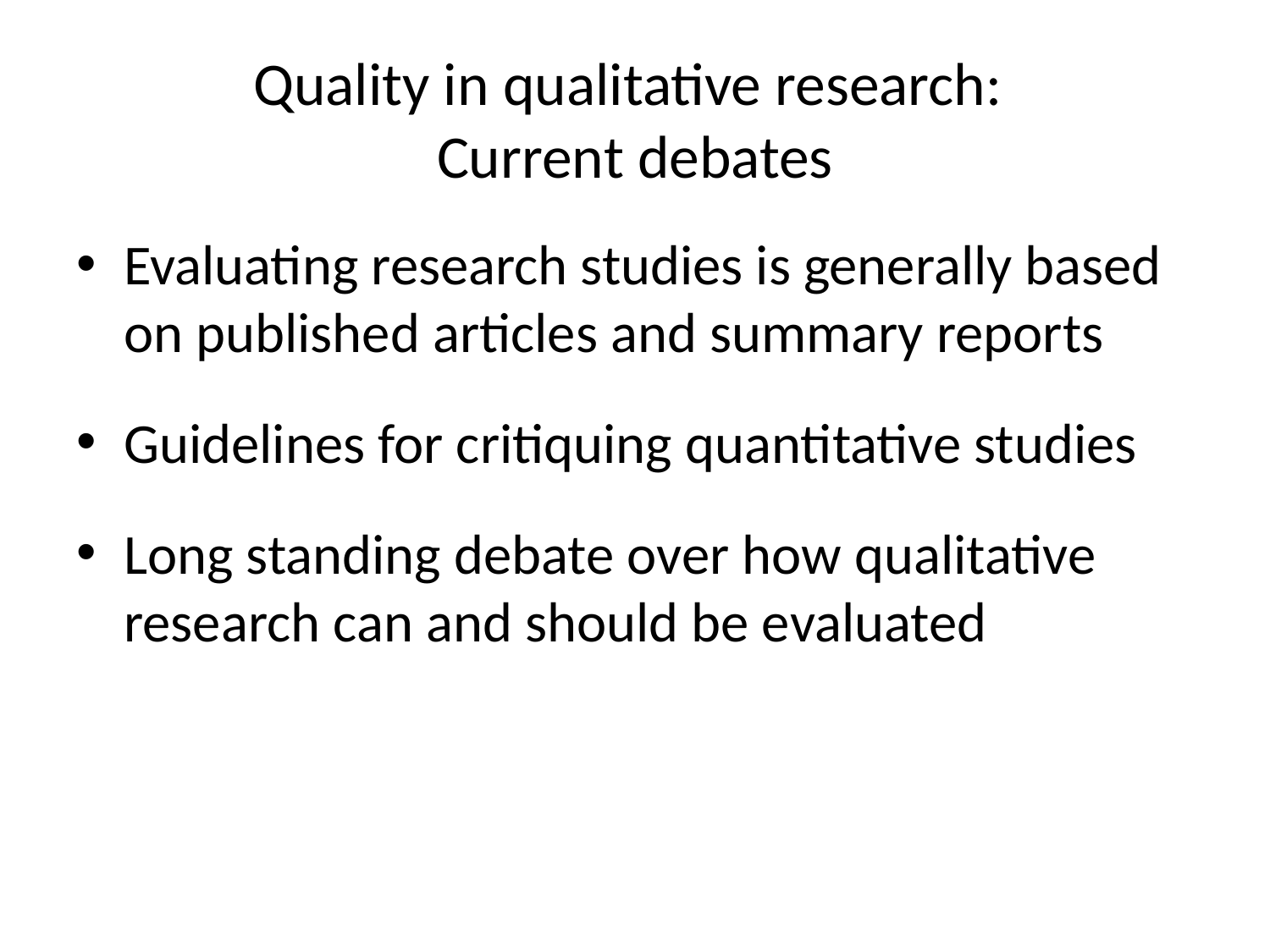

# Quality in qualitative research: Current debates
Evaluating research studies is generally based on published articles and summary reports
Guidelines for critiquing quantitative studies
Long standing debate over how qualitative research can and should be evaluated